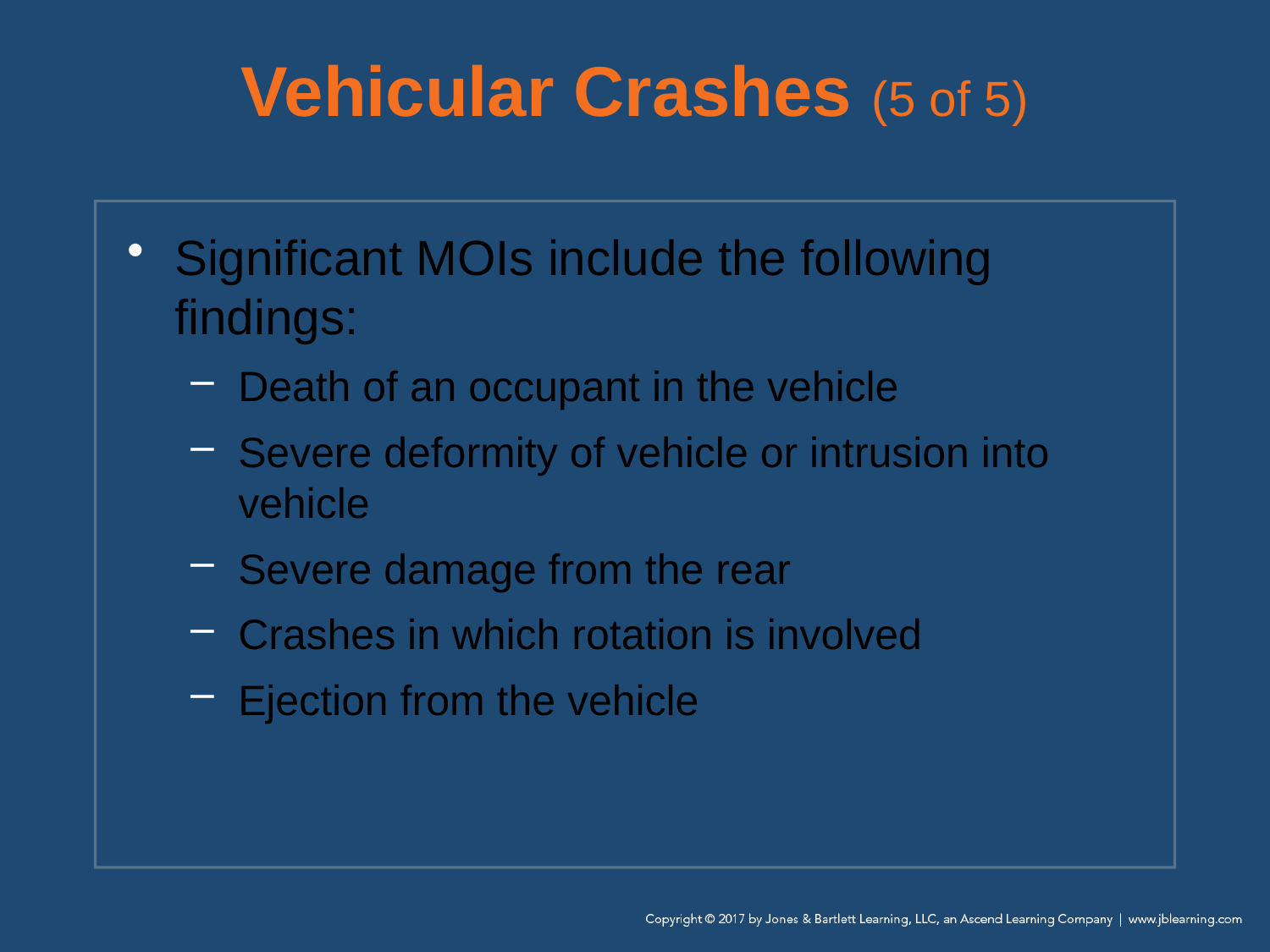

# Vehicular Crashes (5 of 5)
Significant MOIs include the following findings:
Death of an occupant in the vehicle
Severe deformity of vehicle or intrusion into vehicle
Severe damage from the rear
Crashes in which rotation is involved
Ejection from the vehicle